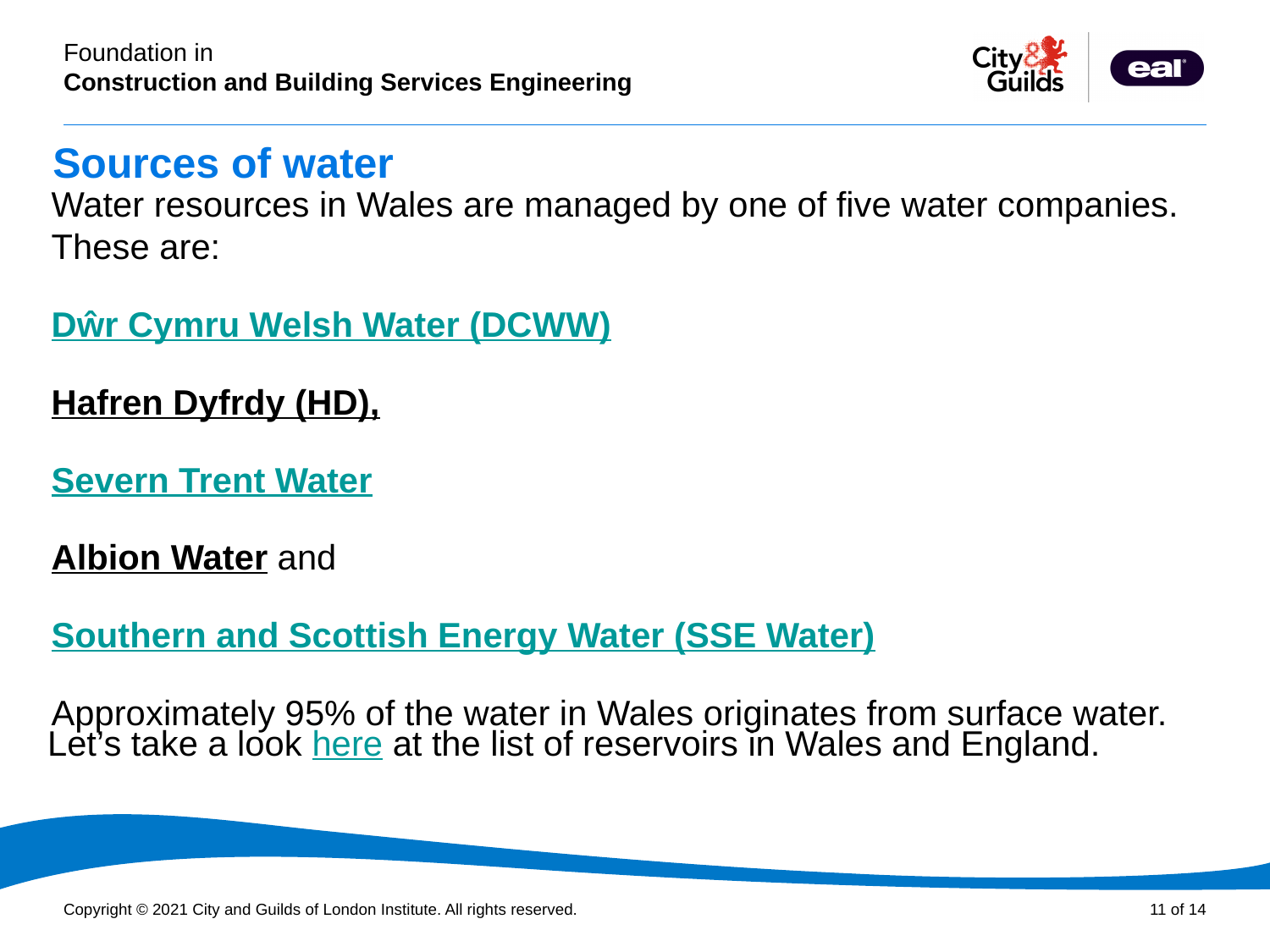

Sources of water
Water resources in Wales are managed by one of five water companies. These are:
Dŵr Cymru Welsh Water (DCWW)
Hafren Dyfrdy (HD),
Severn Trent Water
Albion Water and
Southern and Scottish Energy Water (SSE Water)
Approximately 95% of the water in Wales originates from surface water.
Let’s take a look here at the list of reservoirs in Wales and England.